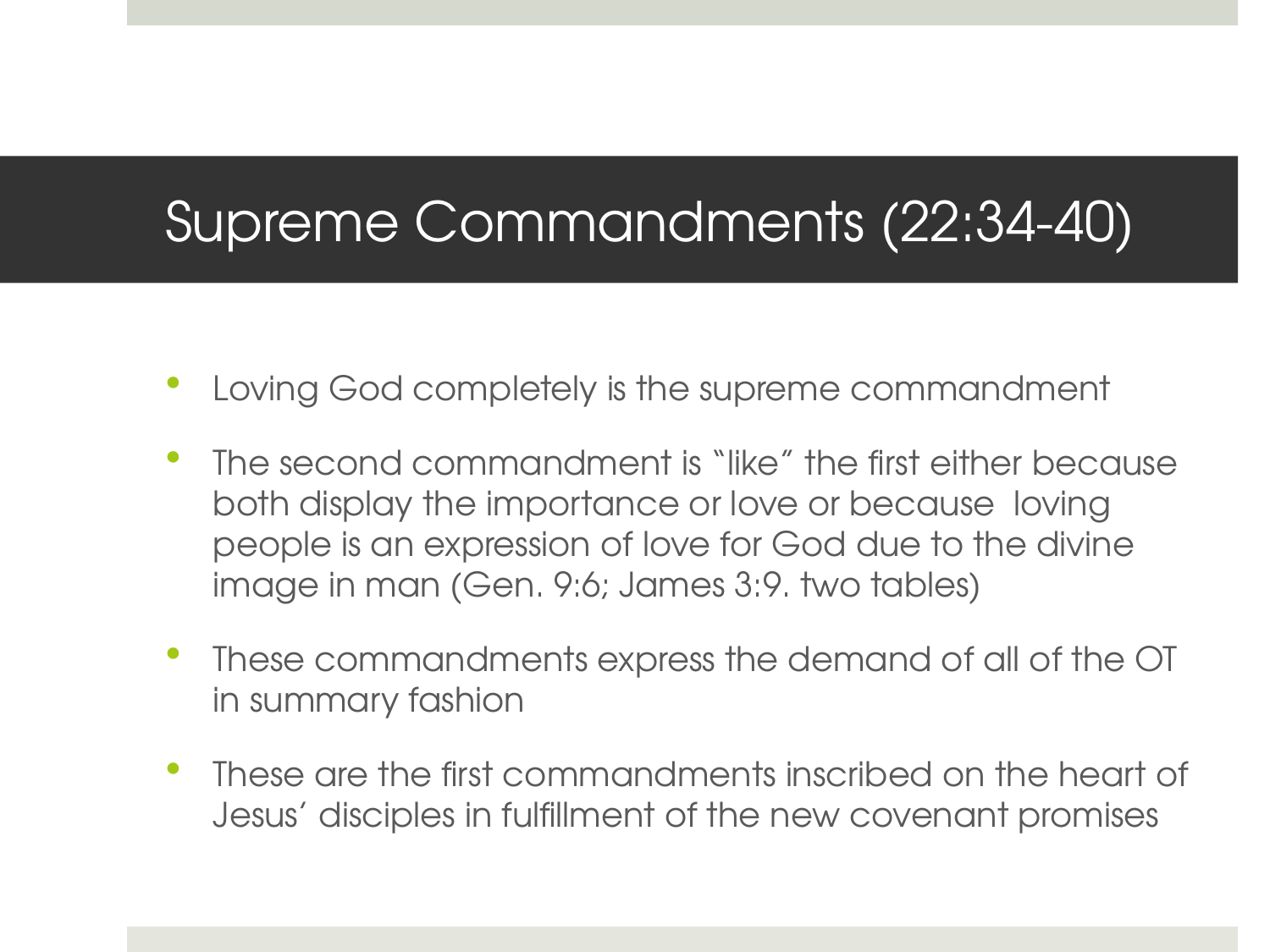

# Supreme Commandments (22:34-40)
Loving God completely is the supreme commandment
The second commandment is “like” the first either because both display the importance or love or because  loving people is an expression of love for God due to the divine image in man (Gen. 9:6; James 3:9. two tables)
These commandments express the demand of all of the OT in summary fashion
These are the first commandments inscribed on the heart of Jesus’ disciples in fulfillment of the new covenant promises